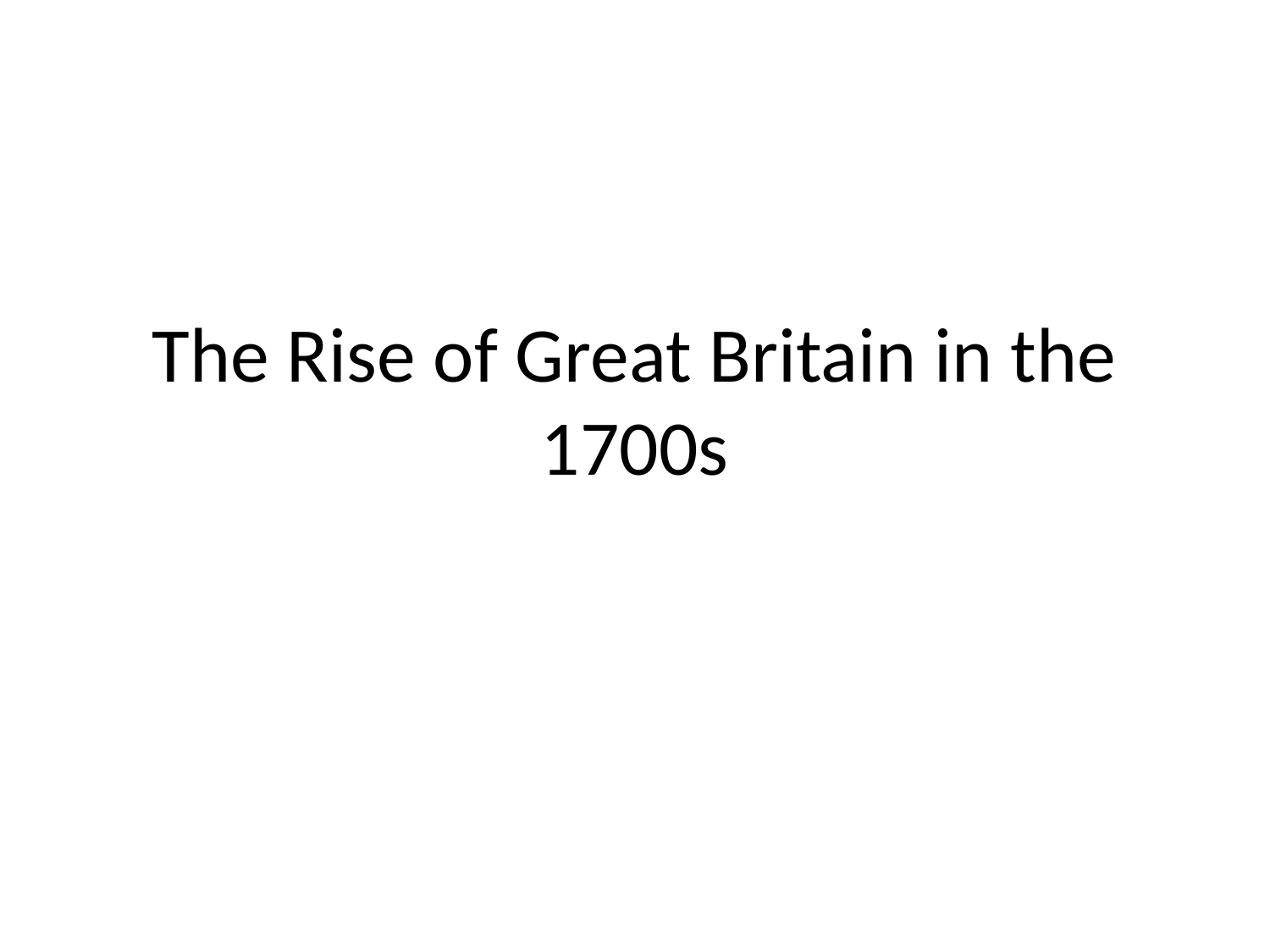

# The Rise of Great Britain in the 1700s